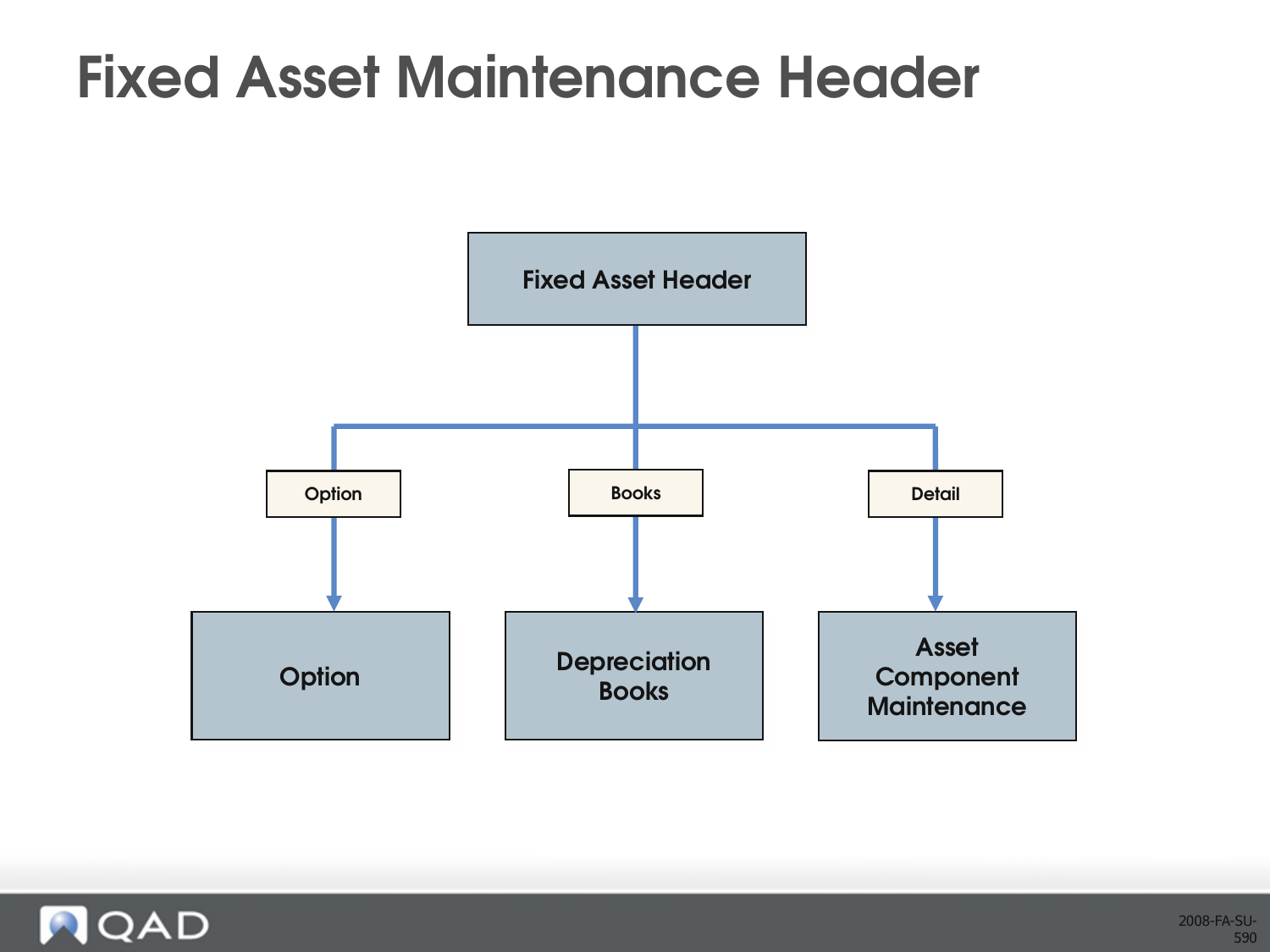

# Fixed Asset Maintenance Header
Fixed Asset Header

Books
Option
Detail
Option
Depreciation Books
Asset Component Maintenance

2008-FA-SU-590